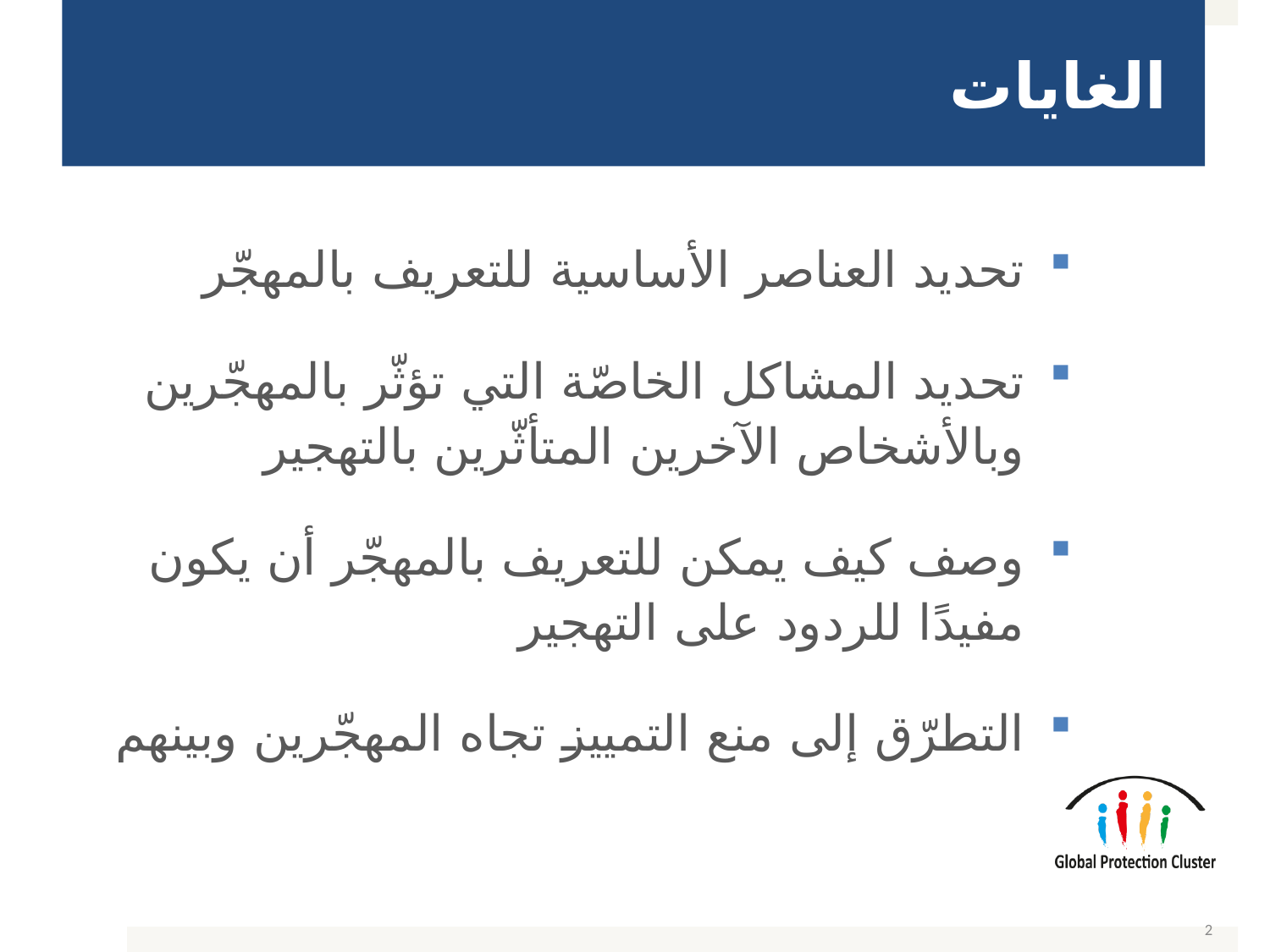

# الغايات
تحديد العناصر الأساسية للتعريف بالمهجّر
تحديد المشاكل الخاصّة التي تؤثّر بالمهجّرين وبالأشخاص الآخرين المتأثّرين بالتهجير
وصف كيف يمكن للتعريف بالمهجّر أن يكون مفيدًا للردود على التهجير
التطرّق إلى منع التمييز تجاه المهجّرين وبينهم